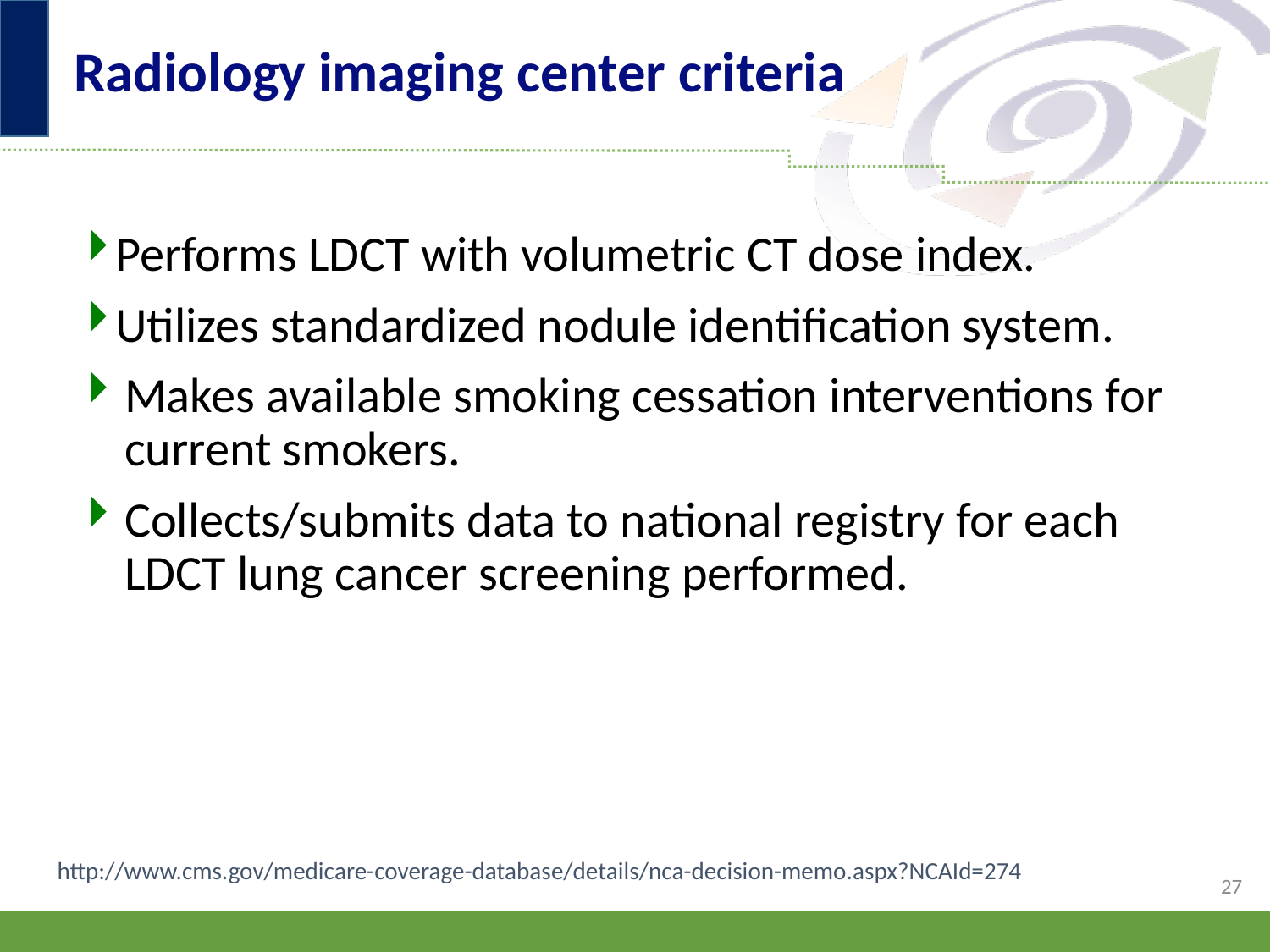

# Radiology imaging center criteria
Performs LDCT with volumetric CT dose index.
Utilizes standardized nodule identification system.
Makes available smoking cessation interventions for current smokers.
Collects/submits data to national registry for each LDCT lung cancer screening performed.
http://www.cms.gov/medicare-coverage-database/details/nca-decision-memo.aspx?NCAId=274
27